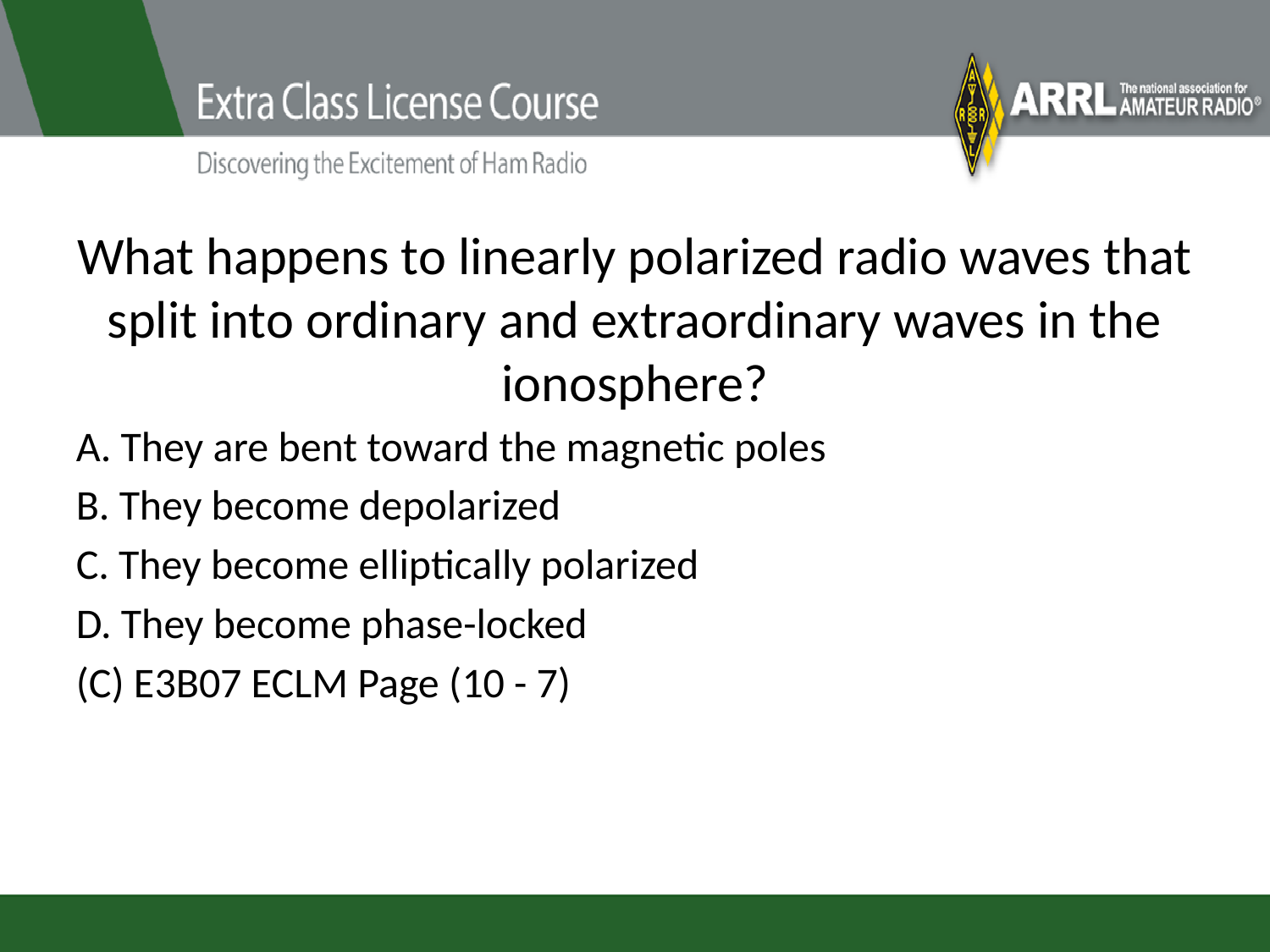

# What happens to linearly polarized radio waves that split into ordinary and extraordinary waves in the ionosphere?
A. They are bent toward the magnetic poles
B. They become depolarized
C. They become elliptically polarized
D. They become phase-locked
(C) E3B07 ECLM Page (10 - 7)